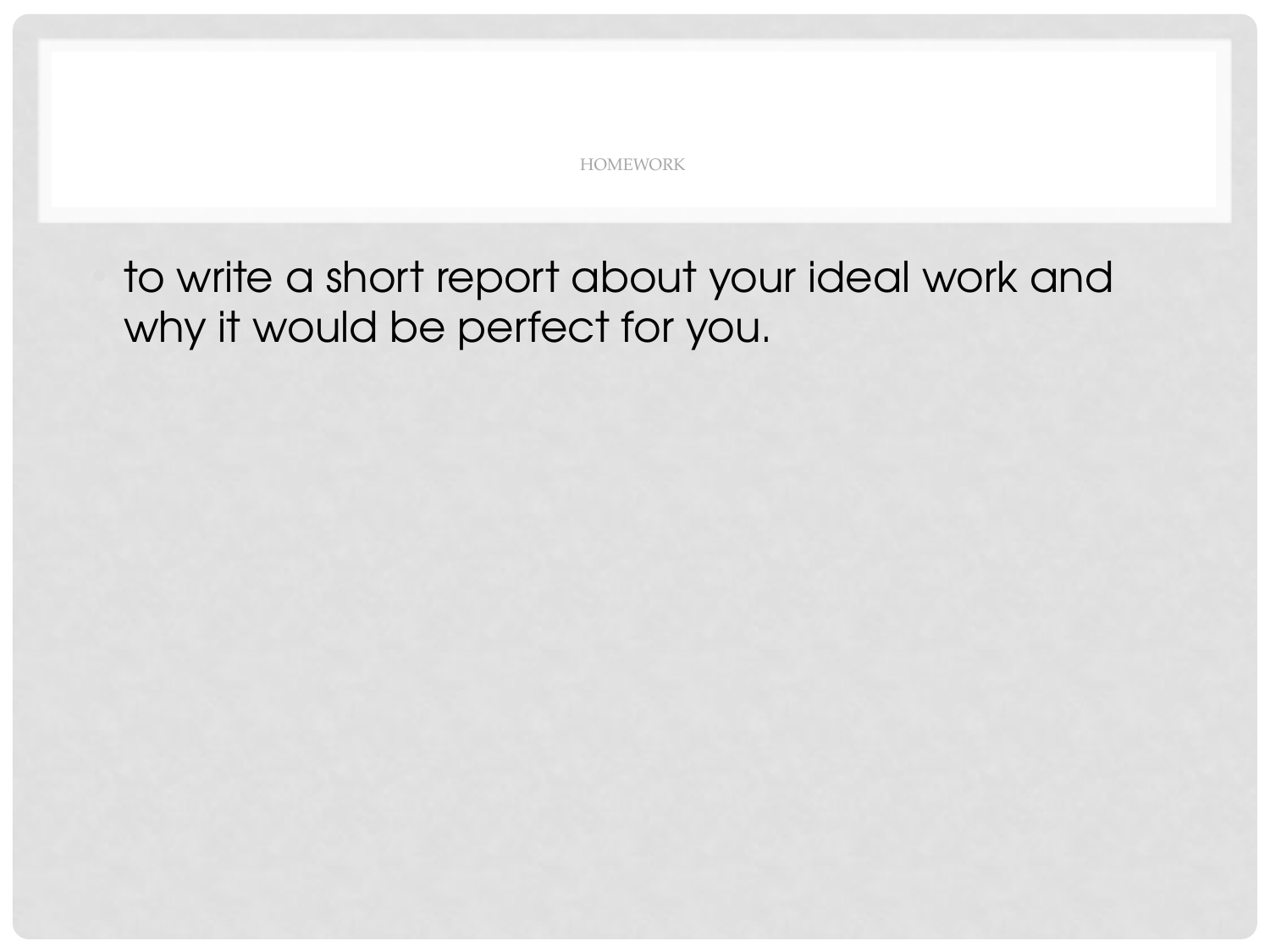

# Homework
to write a short report about your ideal work and why it would be perfect for you.